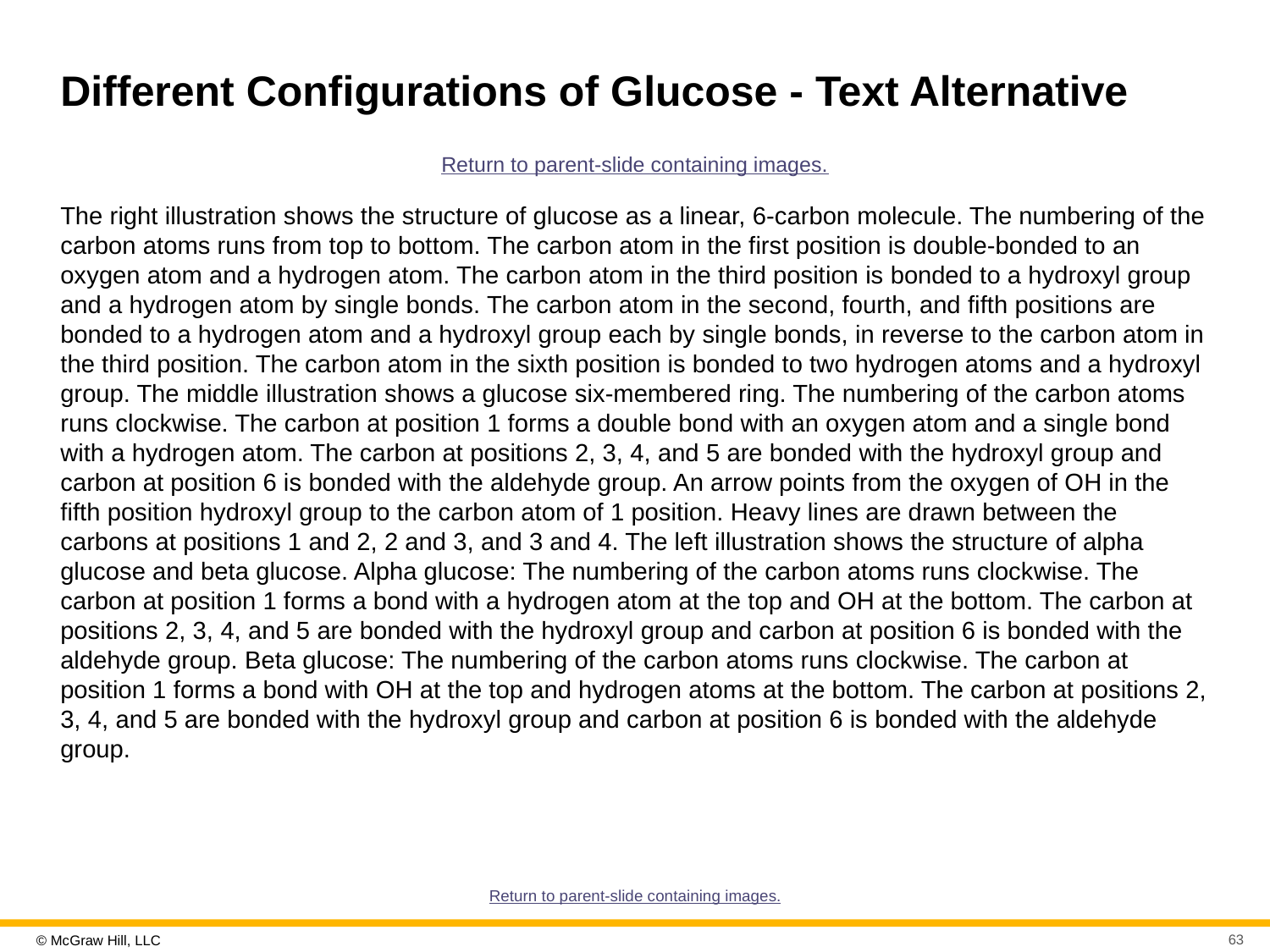

# Different Configurations of Glucose - Text Alternative
Return to parent-slide containing images.
The right illustration shows the structure of glucose as a linear, 6-carbon molecule. The numbering of the carbon atoms runs from top to bottom. The carbon atom in the first position is double-bonded to an oxygen atom and a hydrogen atom. The carbon atom in the third position is bonded to a hydroxyl group and a hydrogen atom by single bonds. The carbon atom in the second, fourth, and fifth positions are bonded to a hydrogen atom and a hydroxyl group each by single bonds, in reverse to the carbon atom in the third position. The carbon atom in the sixth position is bonded to two hydrogen atoms and a hydroxyl group. The middle illustration shows a glucose six-membered ring. The numbering of the carbon atoms runs clockwise. The carbon at position 1 forms a double bond with an oxygen atom and a single bond with a hydrogen atom. The carbon at positions 2, 3, 4, and 5 are bonded with the hydroxyl group and carbon at position 6 is bonded with the aldehyde group. An arrow points from the oxygen of OH in the fifth position hydroxyl group to the carbon atom of 1 position. Heavy lines are drawn between the carbons at positions 1 and 2, 2 and 3, and 3 and 4. The left illustration shows the structure of alpha glucose and beta glucose. Alpha glucose: The numbering of the carbon atoms runs clockwise. The carbon at position 1 forms a bond with a hydrogen atom at the top and OH at the bottom. The carbon at positions 2, 3, 4, and 5 are bonded with the hydroxyl group and carbon at position 6 is bonded with the aldehyde group. Beta glucose: The numbering of the carbon atoms runs clockwise. The carbon at position 1 forms a bond with OH at the top and hydrogen atoms at the bottom. The carbon at positions 2, 3, 4, and 5 are bonded with the hydroxyl group and carbon at position 6 is bonded with the aldehyde group.
Return to parent-slide containing images.
63